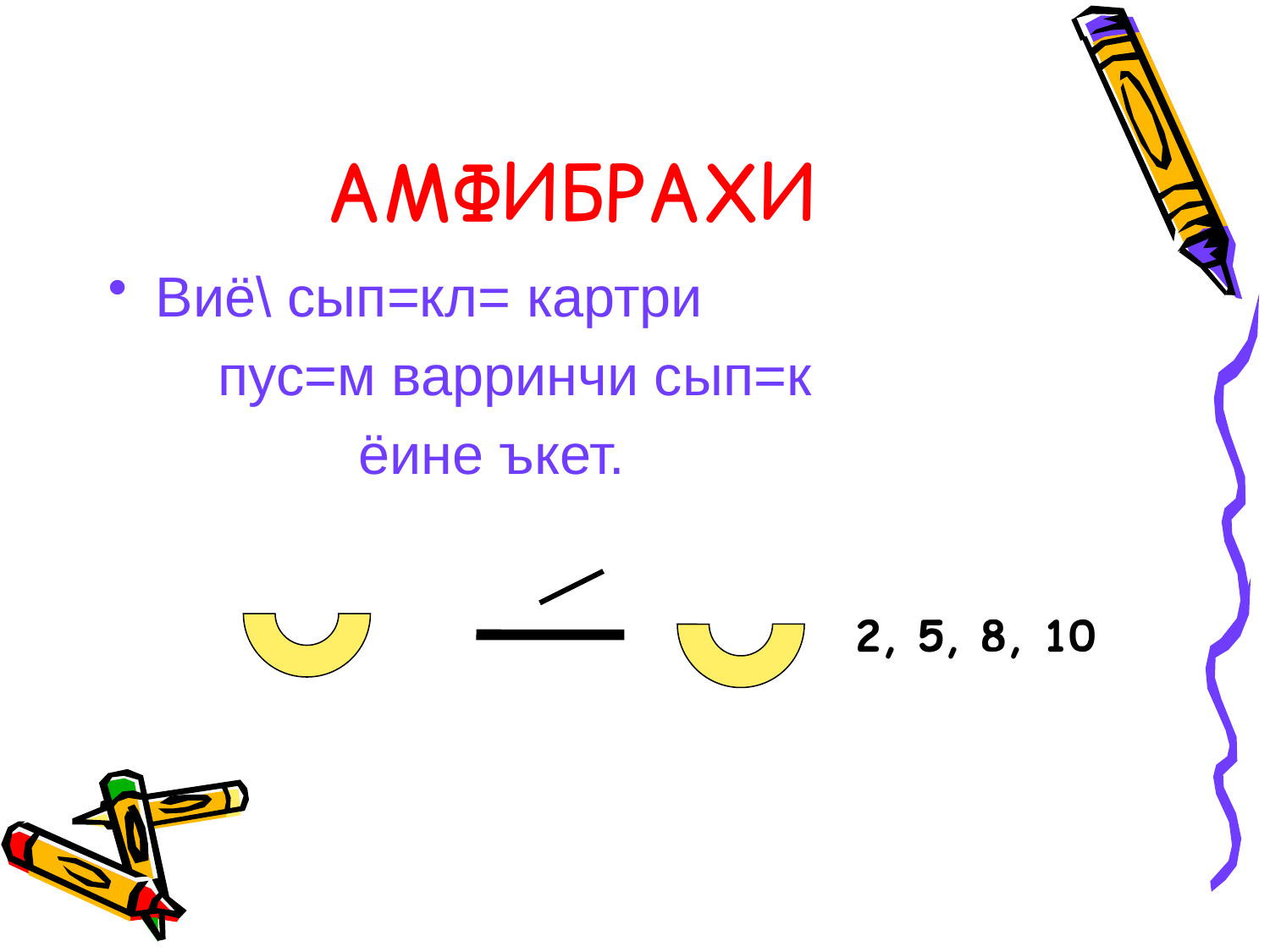

# АМФИБРАХИ
Виё\ сып=кл= картри
       пус=м варринчи сып=к
                ёине ъкет.

2, 5, 8, 10